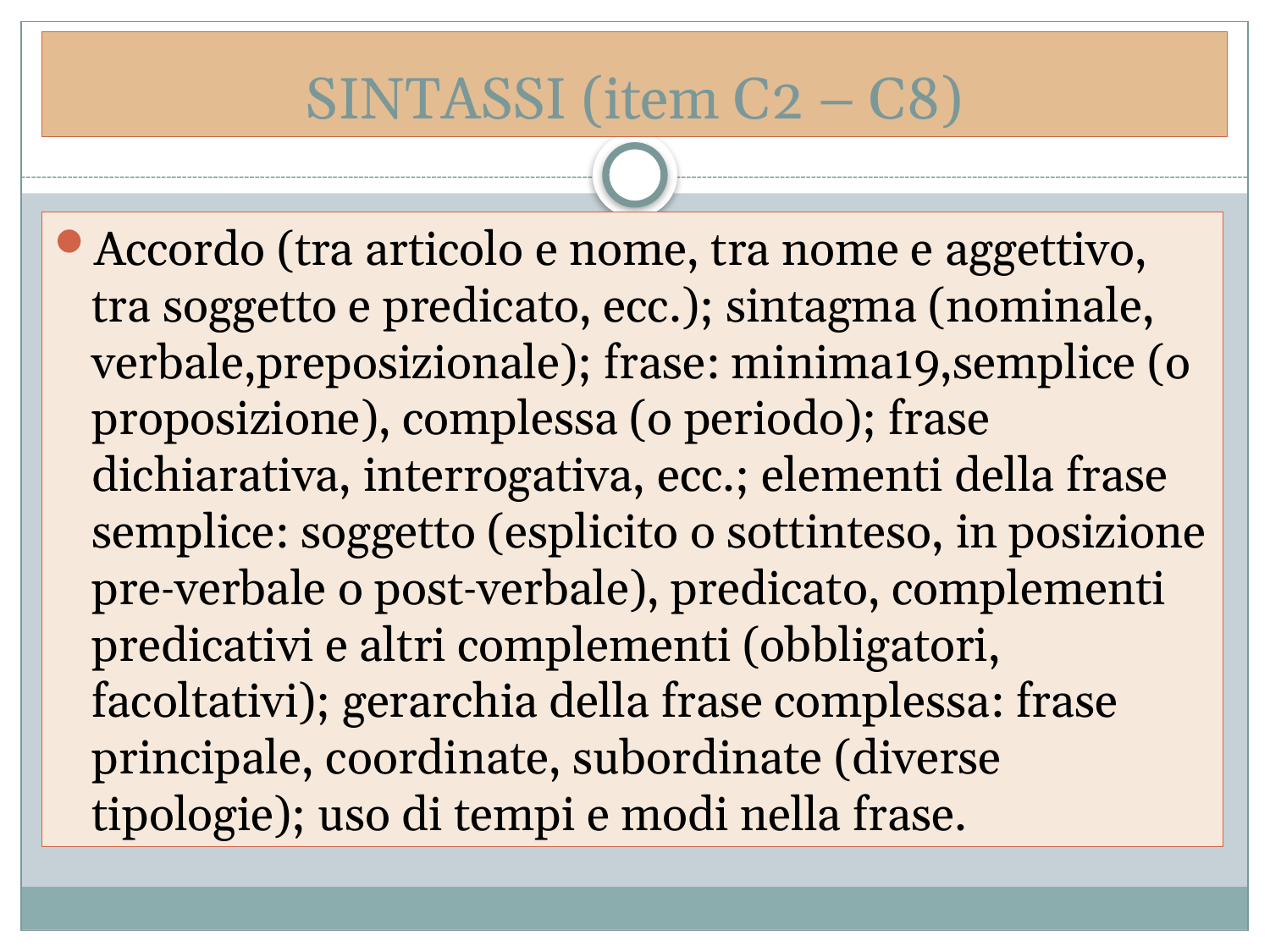

# SINTASSI (item C2 – C8)
Accordo (tra articolo e nome, tra nome e aggettivo, tra soggetto e predicato, ecc.); sintagma (nominale, verbale,preposizionale); frase: minima19,semplice (o proposizione), complessa (o periodo); frase dichiarativa, interrogativa, ecc.; elementi della frase semplice: soggetto (esplicito o sottinteso, in posizione pre‐verbale o post‐verbale), predicato, complementi predicativi e altri complementi (obbligatori, facoltativi); gerarchia della frase complessa: frase principale, coordinate, subordinate (diverse tipologie); uso di tempi e modi nella frase.